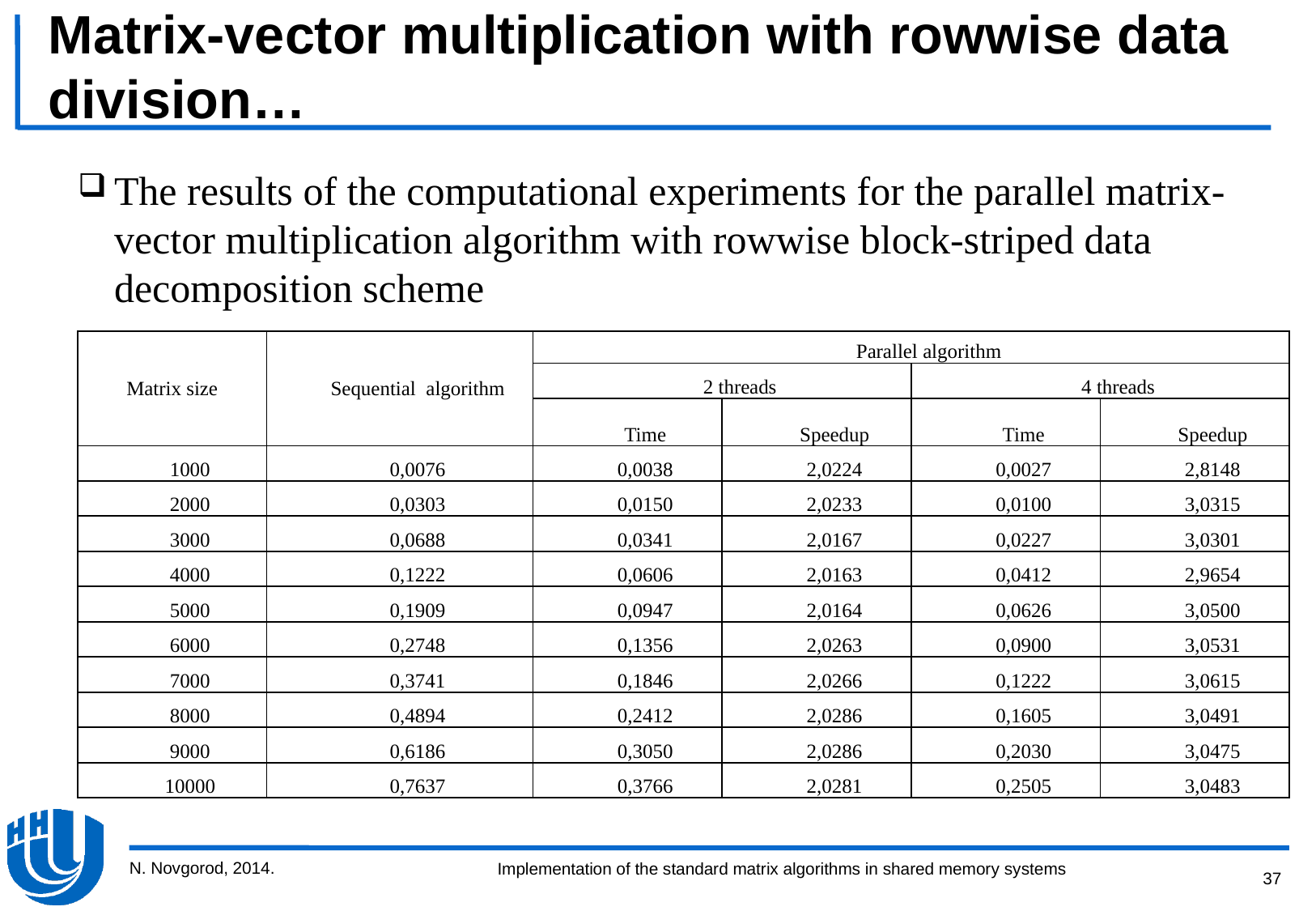

# Matrix-vector multiplication with rowwise data division…
The results of the computational experiments for the parallel matrix-vector multiplication algorithm with rowwise block-striped data decomposition scheme
| Matrix size | Sequential algorithm | Parallel algorithm |  |  |  |
| --- | --- | --- | --- | --- | --- |
|  |  | 2 threads |  | 4 threads |  |
|  |  | Time | Speedup | Time | Speedup |
| 1000 | 0,0076 | 0,0038 | 2,0224 | 0,0027 | 2,8148 |
| 2000 | 0,0303 | 0,0150 | 2,0233 | 0,0100 | 3,0315 |
| 3000 | 0,0688 | 0,0341 | 2,0167 | 0,0227 | 3,0301 |
| 4000 | 0,1222 | 0,0606 | 2,0163 | 0,0412 | 2,9654 |
| 5000 | 0,1909 | 0,0947 | 2,0164 | 0,0626 | 3,0500 |
| 6000 | 0,2748 | 0,1356 | 2,0263 | 0,0900 | 3,0531 |
| 7000 | 0,3741 | 0,1846 | 2,0266 | 0,1222 | 3,0615 |
| 8000 | 0,4894 | 0,2412 | 2,0286 | 0,1605 | 3,0491 |
| 9000 | 0,6186 | 0,3050 | 2,0286 | 0,2030 | 3,0475 |
| 10000 | 0,7637 | 0,3766 | 2,0281 | 0,2505 | 3,0483 |
N. Novgorod, 2014.
37
Implementation of the standard matrix algorithms in shared memory systems